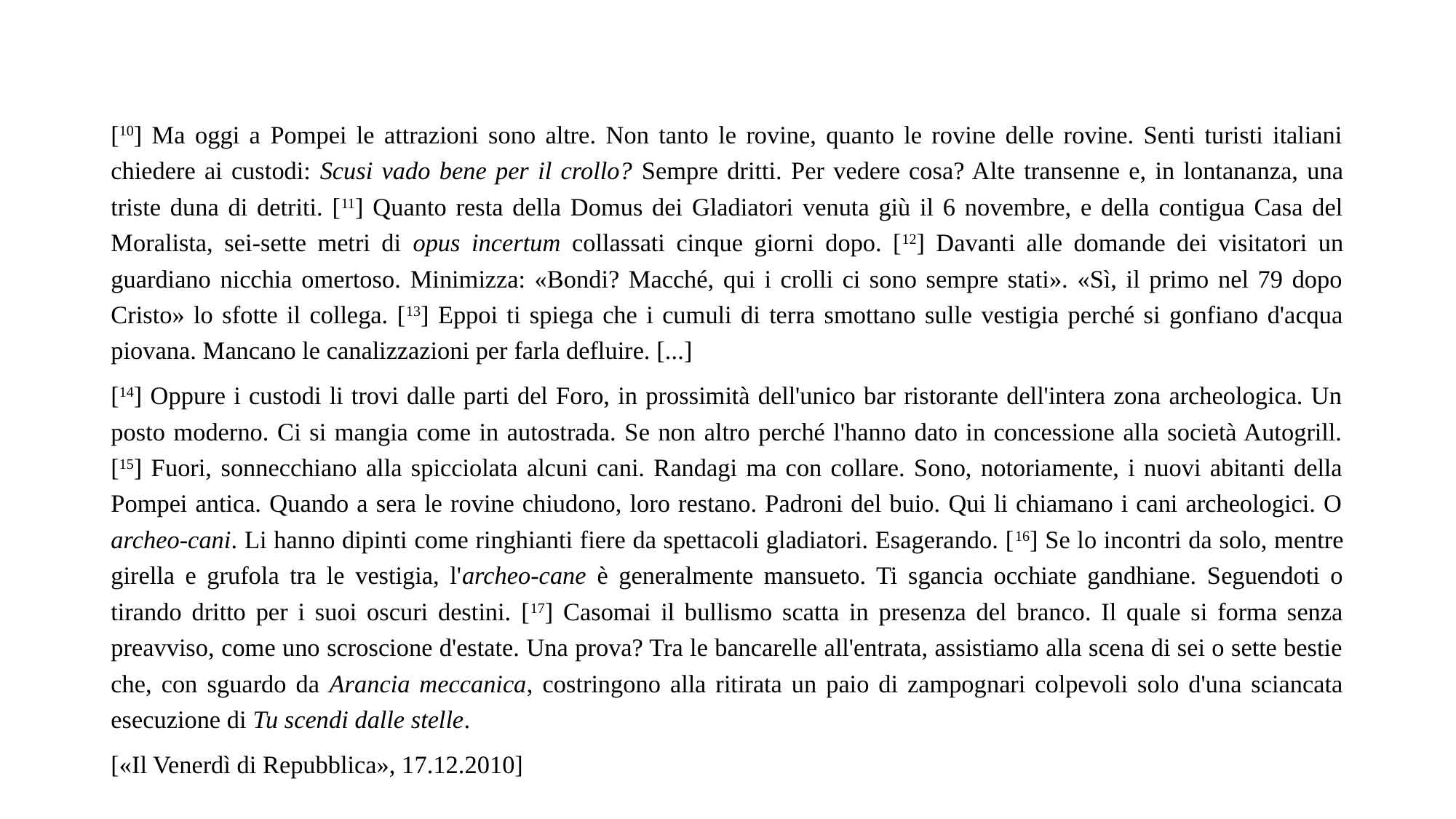

#
[10] Ma oggi a Pompei le attrazioni sono altre. Non tanto le rovine, quanto le rovine delle rovine. Senti turisti italiani chiedere ai custodi: Scusi vado bene per il crollo? Sempre dritti. Per vedere cosa? Alte transenne e, in lontananza, una triste duna di detriti. [11] Quanto resta della Domus dei Gladiatori venuta giù il 6 novembre, e della contigua Casa del Moralista, sei-sette metri di opus incertum collassati cinque giorni dopo. [12] Davanti alle domande dei visitatori un guardiano nicchia omertoso. Minimizza: «Bondi? Macché, qui i crolli ci sono sempre stati». «Sì, il primo nel 79 dopo Cristo» lo sfotte il collega. [13] Eppoi ti spiega che i cumuli di terra smottano sulle vestigia perché si gonfiano d'acqua piovana. Mancano le canalizzazioni per farla defluire. [...]
[14] Oppure i custodi li trovi dalle parti del Foro, in prossimità dell'unico bar ristorante dell'intera zona archeologica. Un posto moderno. Ci si mangia come in autostrada. Se non altro perché l'hanno dato in concessione alla società Autogrill. [15] Fuori, sonnecchiano alla spicciolata alcuni cani. Randagi ma con collare. Sono, notoriamente, i nuovi abitanti della Pompei antica. Quando a sera le rovine chiudono, loro restano. Padroni del buio. Qui li chiamano i cani archeologici. O archeo-cani. Li hanno dipinti come ringhianti fiere da spettacoli gladiatori. Esagerando. [16] Se lo incontri da solo, mentre girella e grufola tra le vestigia, l'archeo-cane è generalmente mansueto. Ti sgancia occhiate gandhiane. Seguendoti o tirando dritto per i suoi oscuri destini. [17] Casomai il bullismo scatta in presenza del branco. Il quale si forma senza preavviso, come uno scroscione d'estate. Una prova? Tra le bancarelle all'entrata, assistiamo alla scena di sei o sette bestie che, con sguardo da Arancia meccanica, costringono alla ritirata un paio di zampognari colpevoli solo d'una sciancata esecuzione di Tu scendi dalle stelle.
[«Il Venerdì di Repubblica», 17.12.2010]